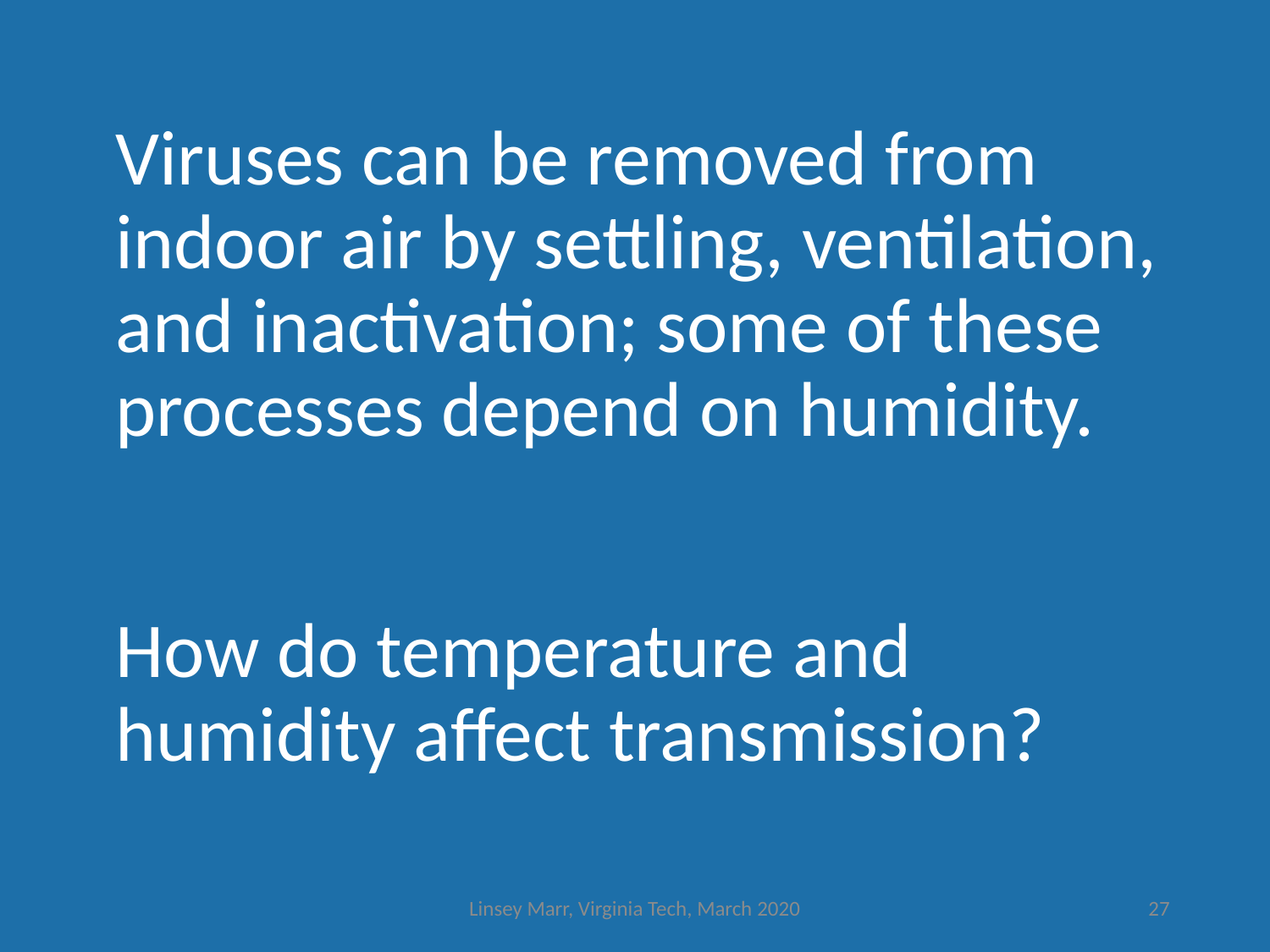

Viruses can be removed from indoor air by settling, ventilation, and inactivation; some of these processes depend on humidity.
How do temperature and humidity affect transmission?
Linsey Marr, Virginia Tech, March 2020
27